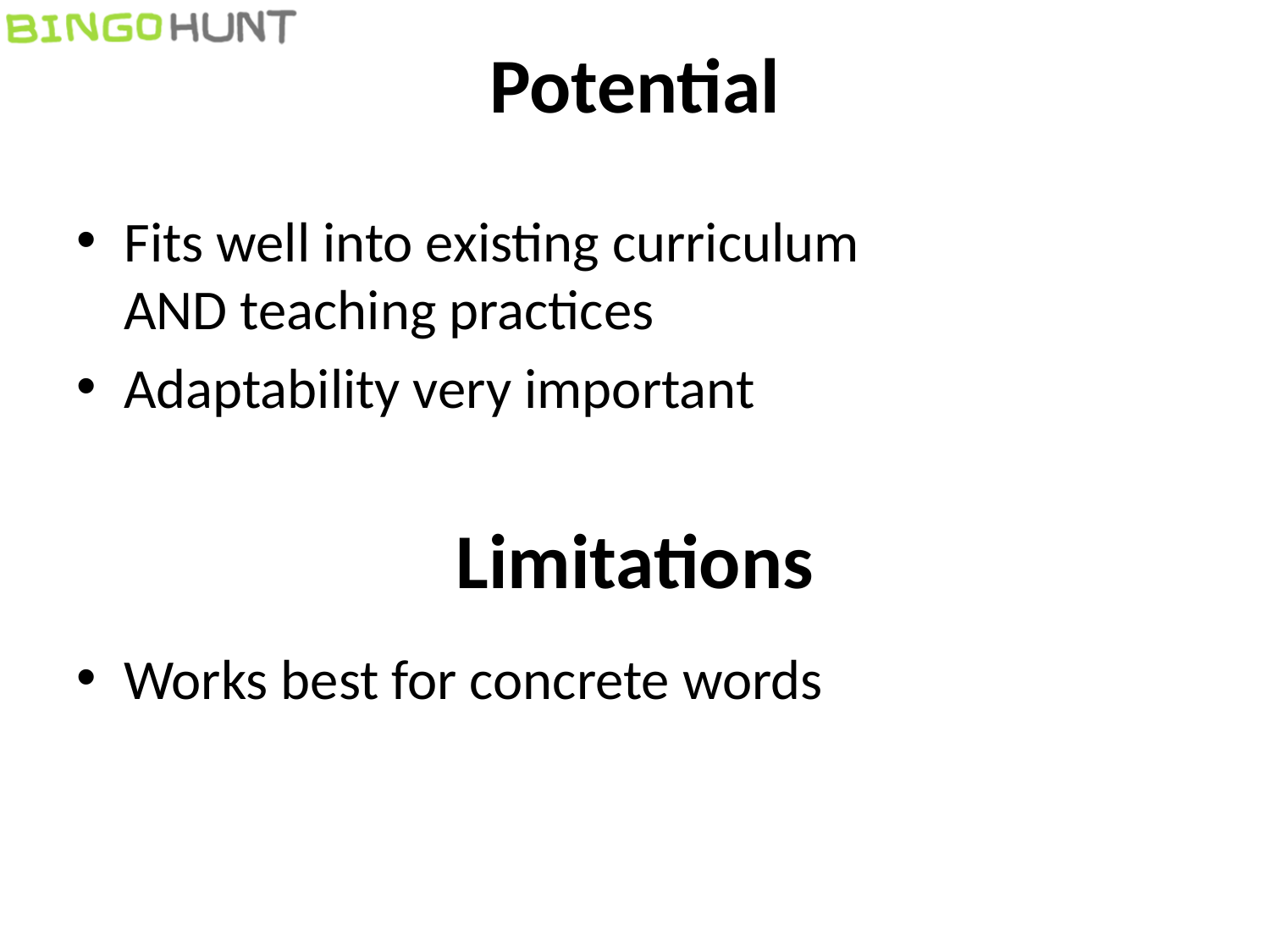

# Potential
Fits well into existing curriculum
AND teaching practices
Adaptability very important
Limitations
Works best for concrete words